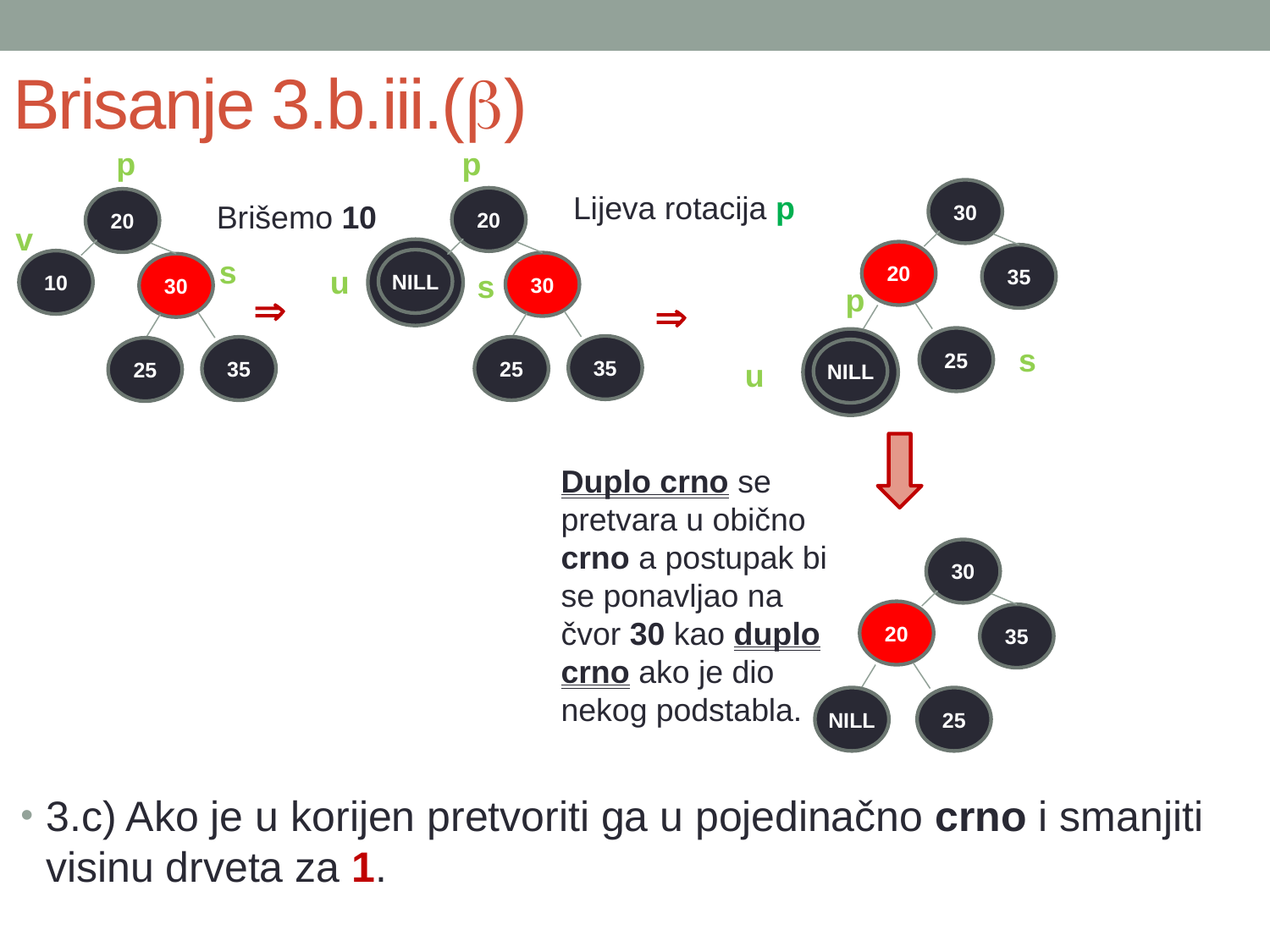

# Brisanje 3.b.iii.(β)
p
p
30
Lijeva rotacija p
20
20
Brišemo 10
v
⇒
⇒

20
35
s
NILL
10
30
30
u
s
p
25

s
35
25
35
25
NILL
u

Duplo crno se pretvara u obično crno a postupak bi se ponavljao na čvor 30 kao duplo crno ako je dio nekog podstabla.
30
20
35
NILL
25
3.c) Ako je u korijen pretvoriti ga u pojedinačno crno i smanjiti visinu drveta za 1.